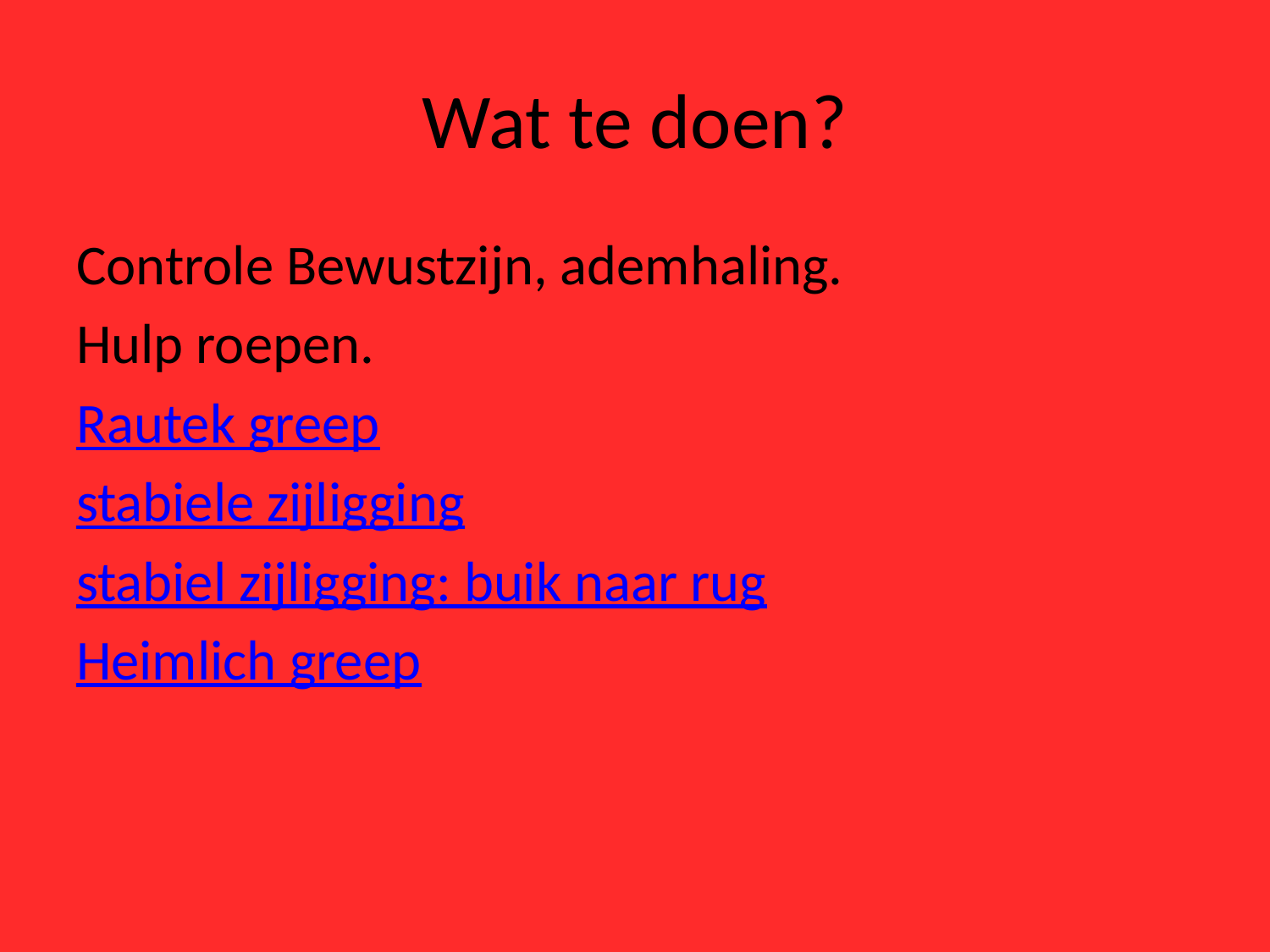

# Wat te doen?
Controle Bewustzijn, ademhaling.
Hulp roepen.
Rautek greep
stabiele zijligging
stabiel zijligging: buik naar rug
Heimlich greep